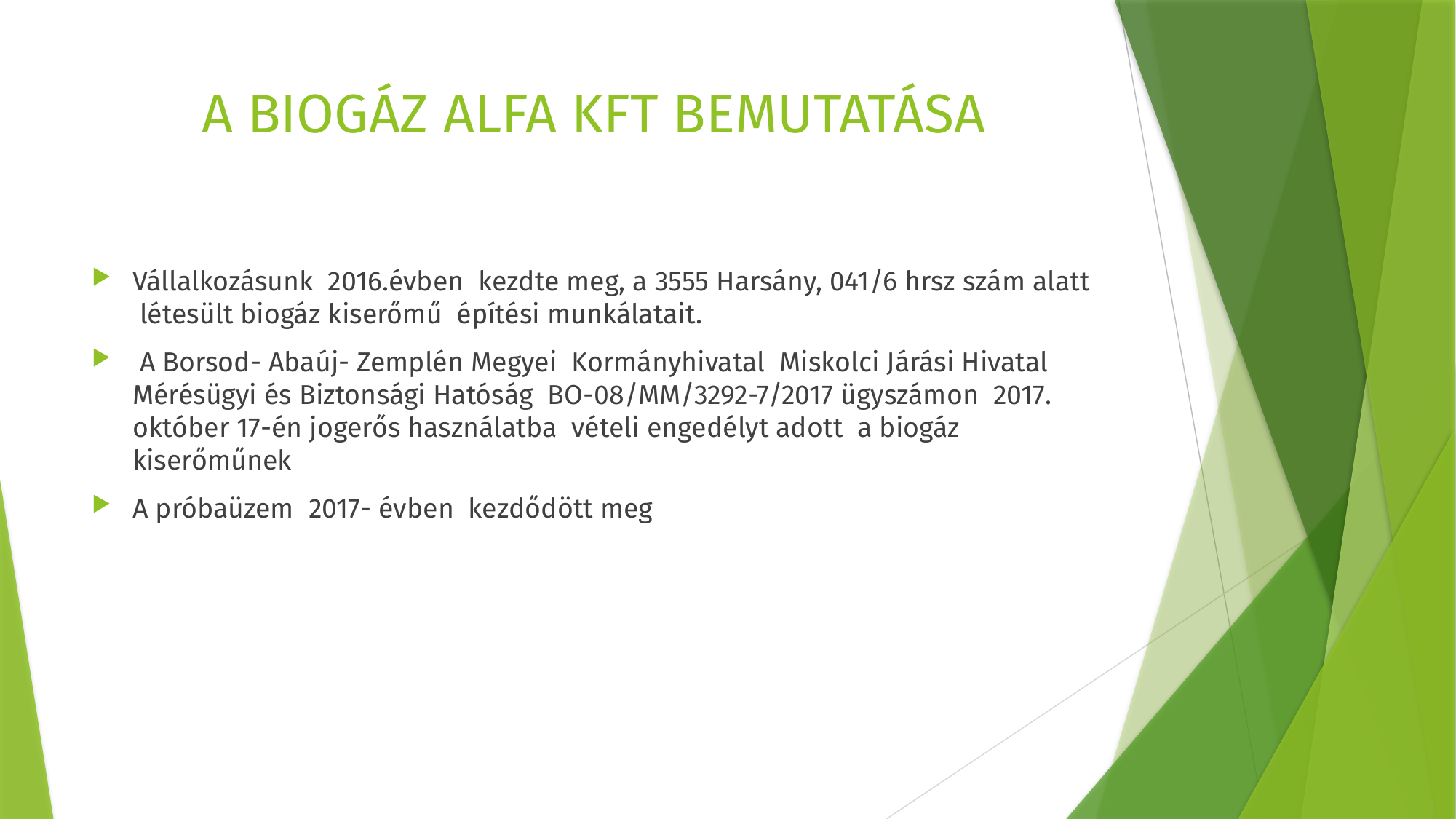

# A BIOGÁZ ALFA KFT BEMUTATÁSA
Vállalkozásunk  2016.évben  kezdte meg, a 3555 Harsány, 041/6 hrsz szám alatt  létesült biogáz kiserőmű  építési munkálatait.
 A Borsod- Abaúj- Zemplén Megyei  Kormányhivatal  Miskolci Járási Hivatal Mérésügyi és Biztonsági Hatóság  BO-08/MM/3292-7/2017 ügyszámon  2017. október 17-én jogerős használatba  vételi engedélyt adott  a biogáz  kiserőműnek
A próbaüzem  2017- évben  kezdődött meg